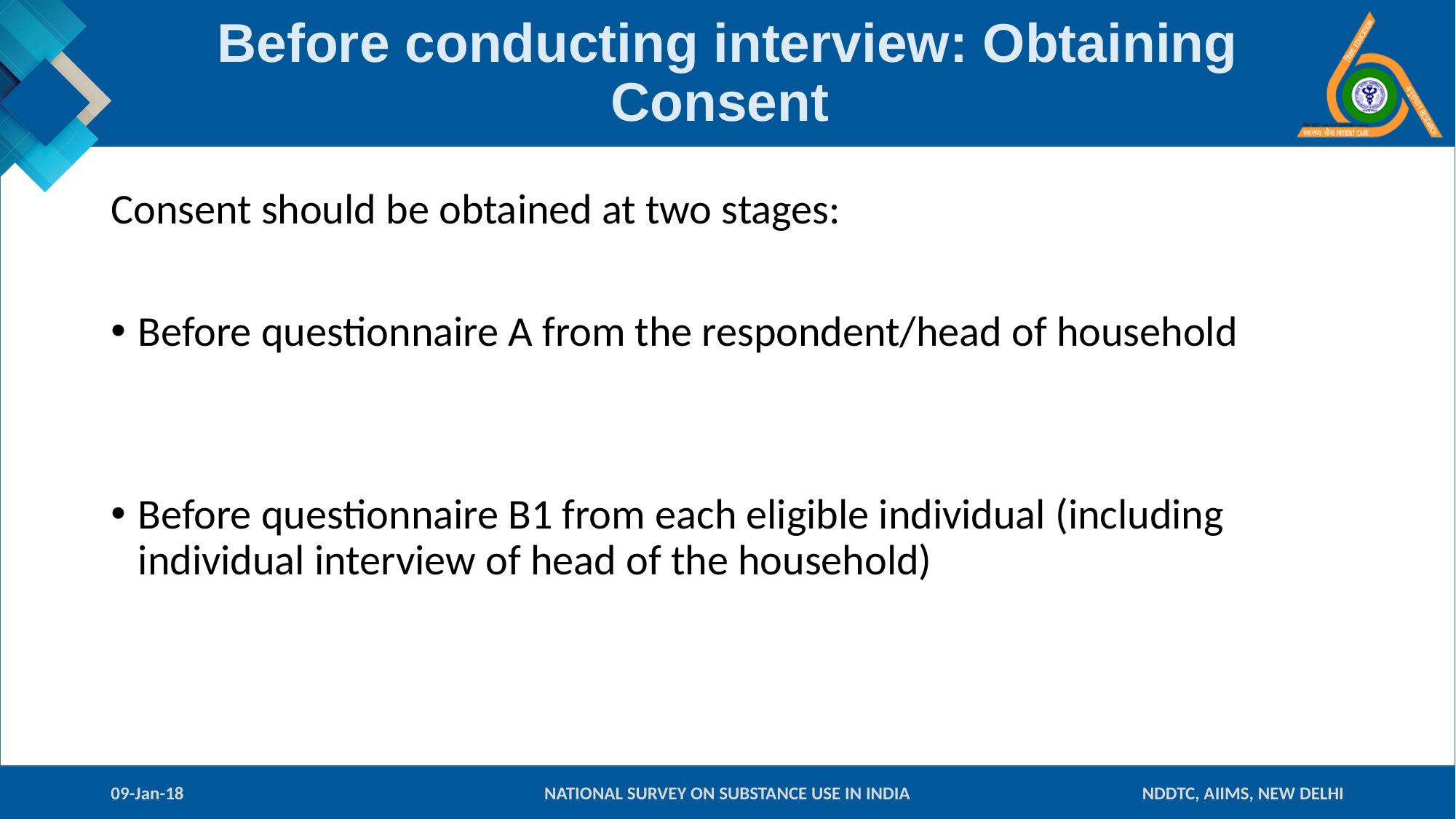

# Before conducting interview: Obtaining Consent
Consent should be obtained at two stages:

Before questionnaire A from the respondent/head of household

Before questionnaire B1 from each eligible individual (including individual interview of head of the household)

09-Jan-18
NATIONAL SURVEY ON SUBSTANCE USE IN INDIA
NDDTC, AIIMS, NEW DELHI